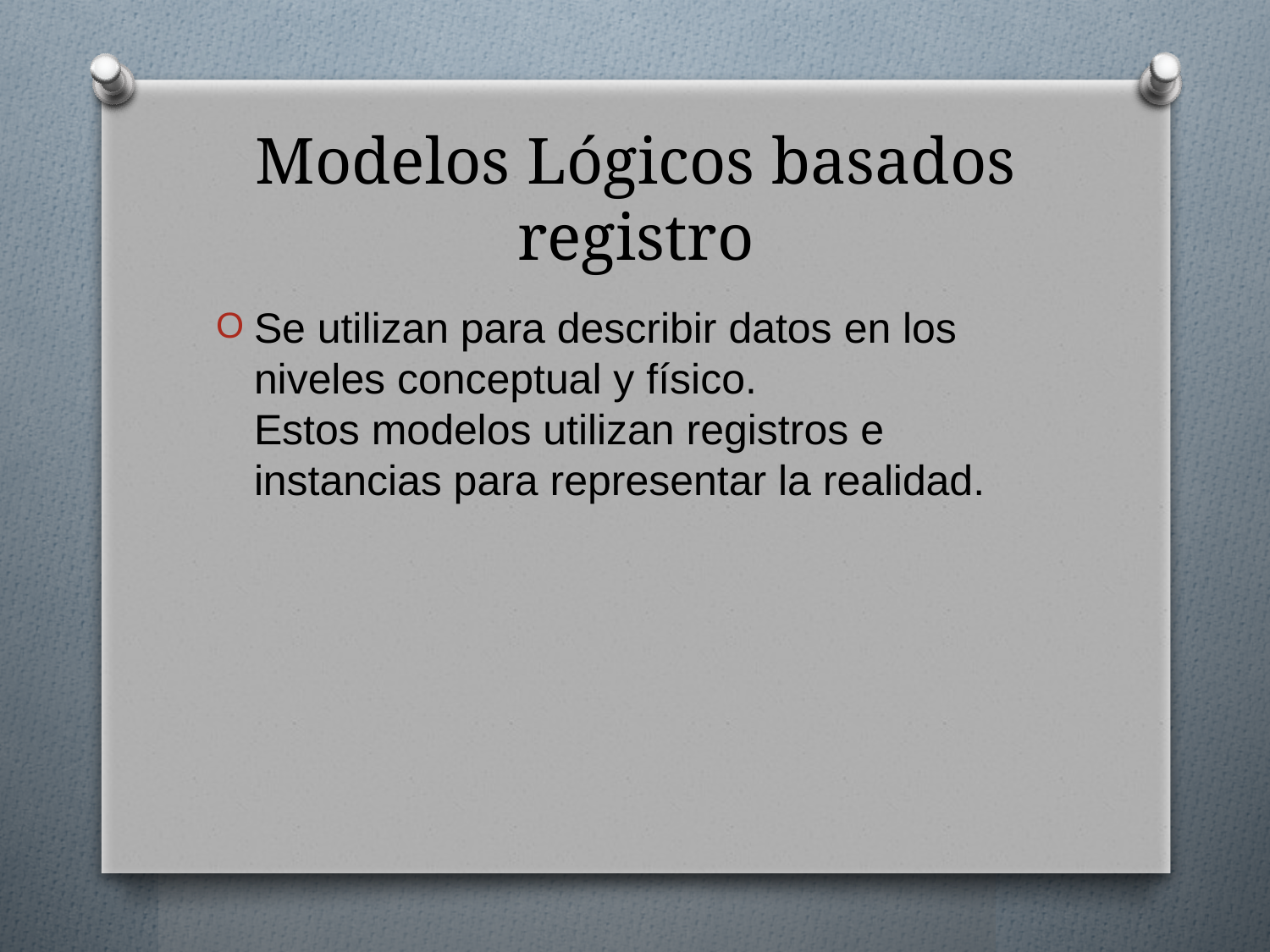

# Modelos Lógicos basados registro
Se utilizan para describir datos en los niveles conceptual y físico.
Estos modelos utilizan registros e instancias para representar la realidad.